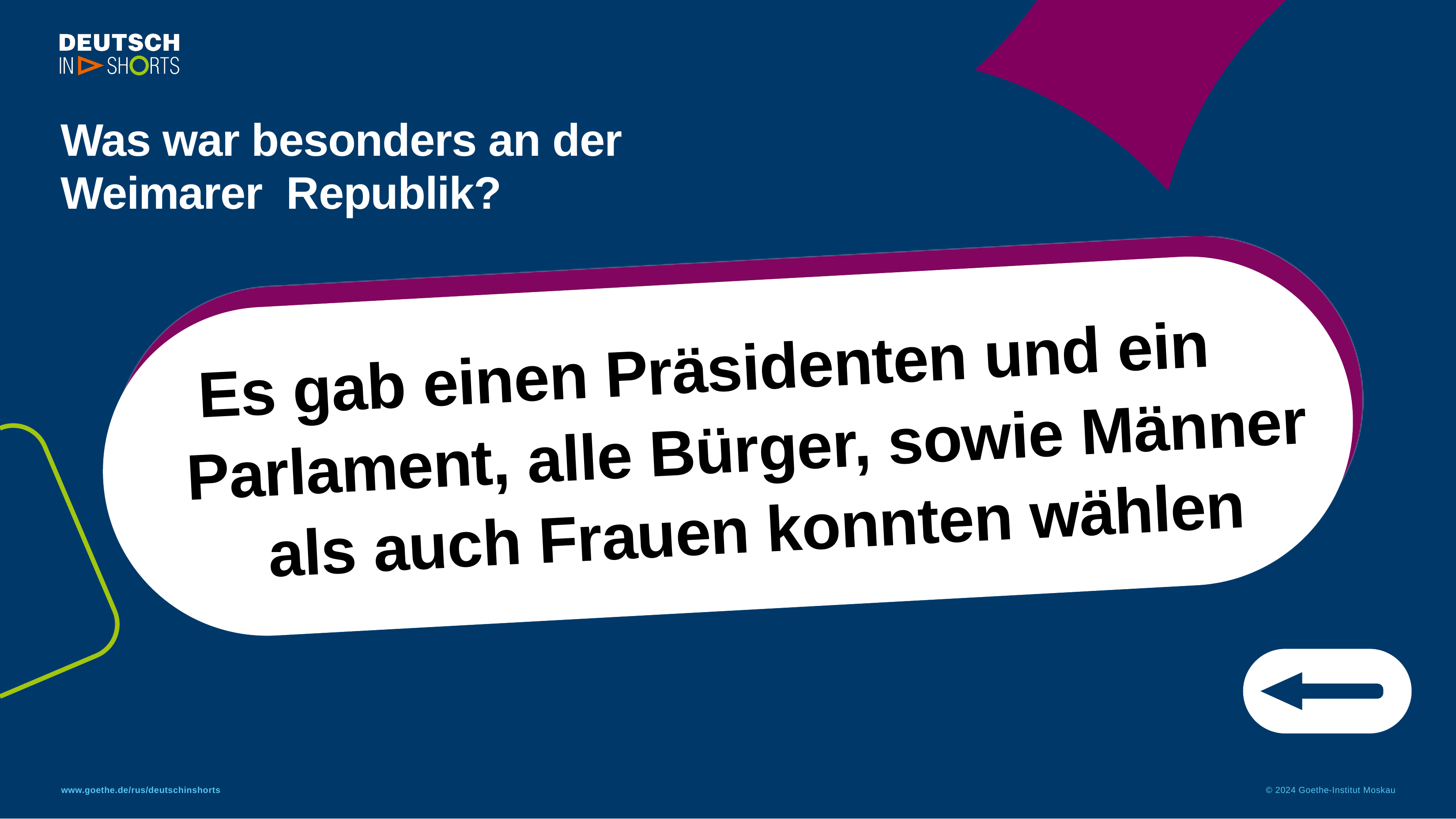

Was war besonders an der Weimarer  Republik?

Es gab einen Präsidenten und ein
Parlament, alle Bürger, sowie Männer
als auch Frauen konnten wählen